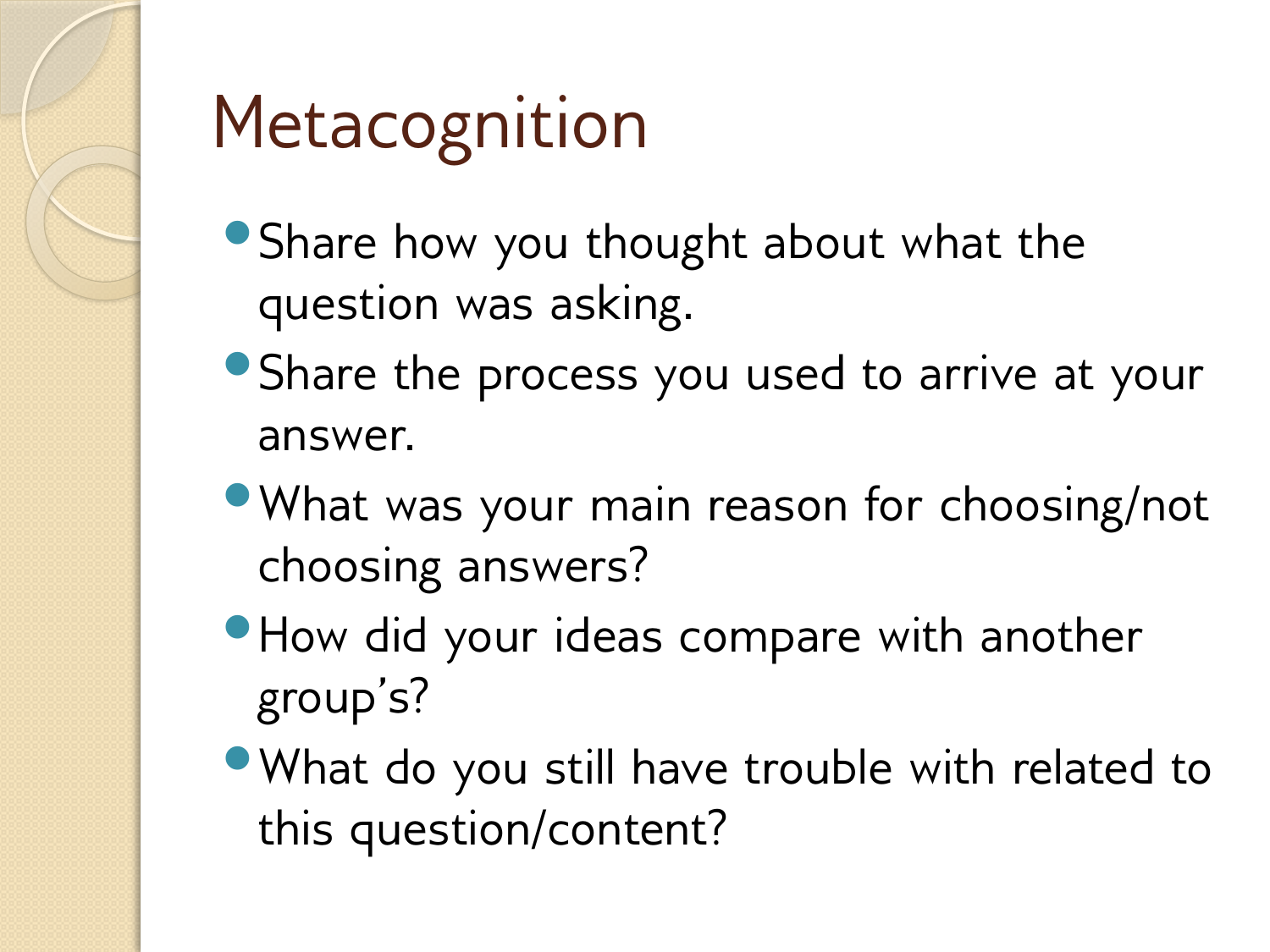

# Metacognition
Share how you thought about what the question was asking.
Share the process you used to arrive at your answer.
What was your main reason for choosing/not choosing answers?
How did your ideas compare with another group’s?
What do you still have trouble with related to this question/content?